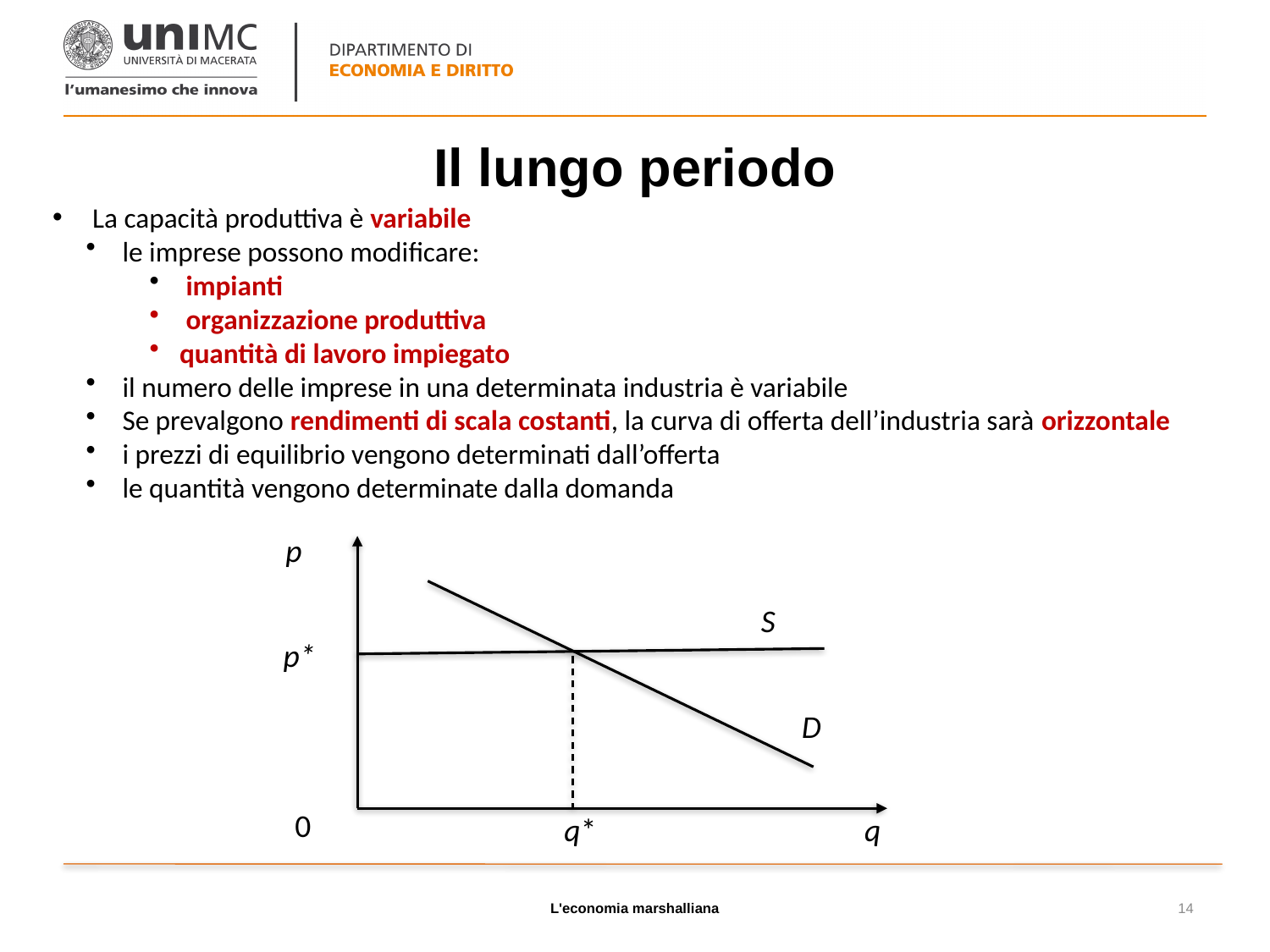

# Il lungo periodo

La capacità produttiva è variabile
 le imprese possono modificare:
 impianti
 organizzazione produttiva
quantità di lavoro impiegato
 il numero delle imprese in una determinata industria è variabile
 Se prevalgono rendimenti di scala costanti, la curva di offerta dell’industria sarà orizzontale
 i prezzi di equilibrio vengono determinati dall’offerta
 le quantità vengono determinate dalla domanda
p
S
p*
D
0
q*
q
L'economia marshalliana
14